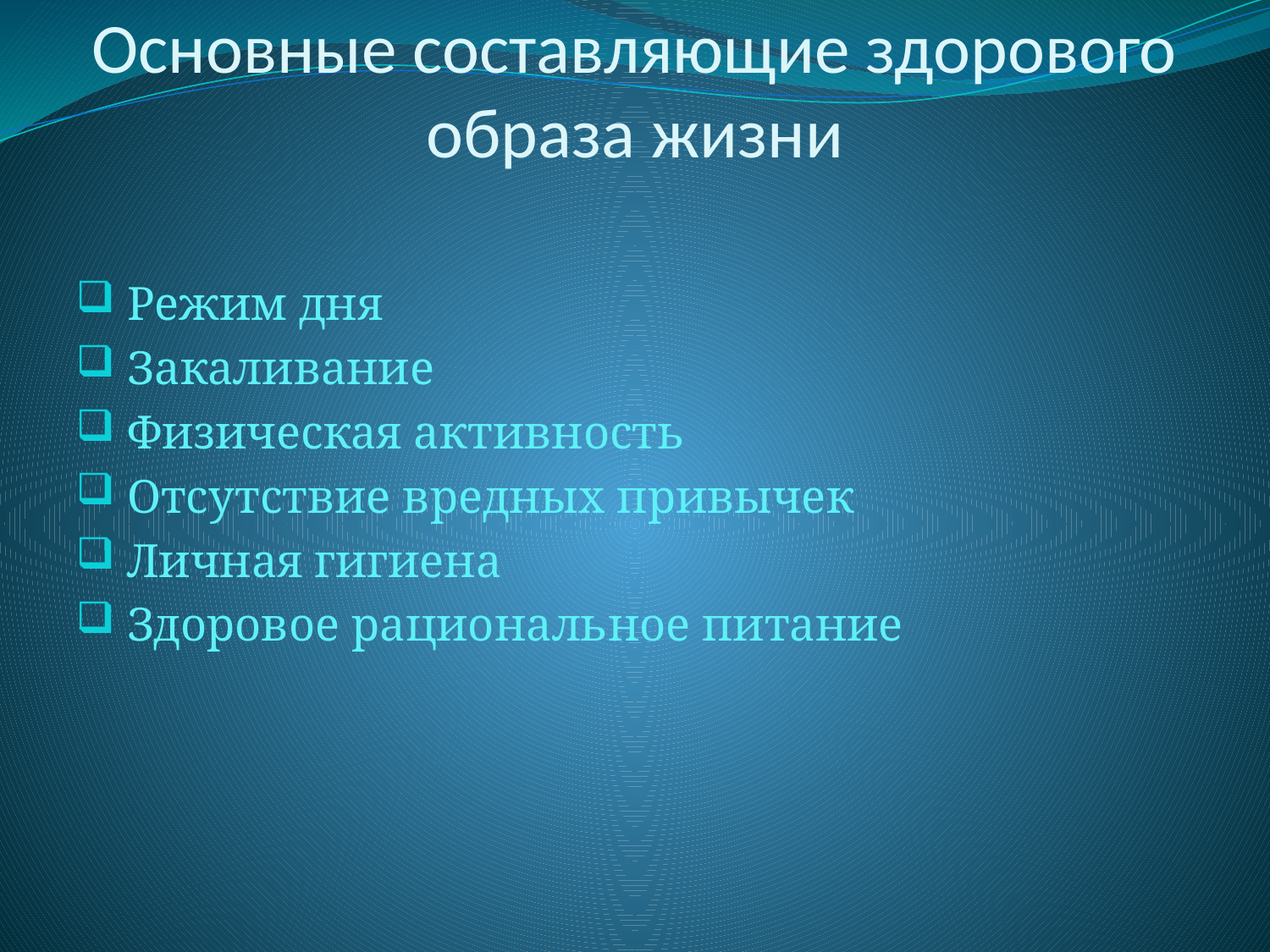

# Основные составляющие здорового образа жизни
 Режим дня
 Закаливание
 Физическая активность
 Отсутствие вредных привычек
 Личная гигиена
 Здоровое рациональное питание